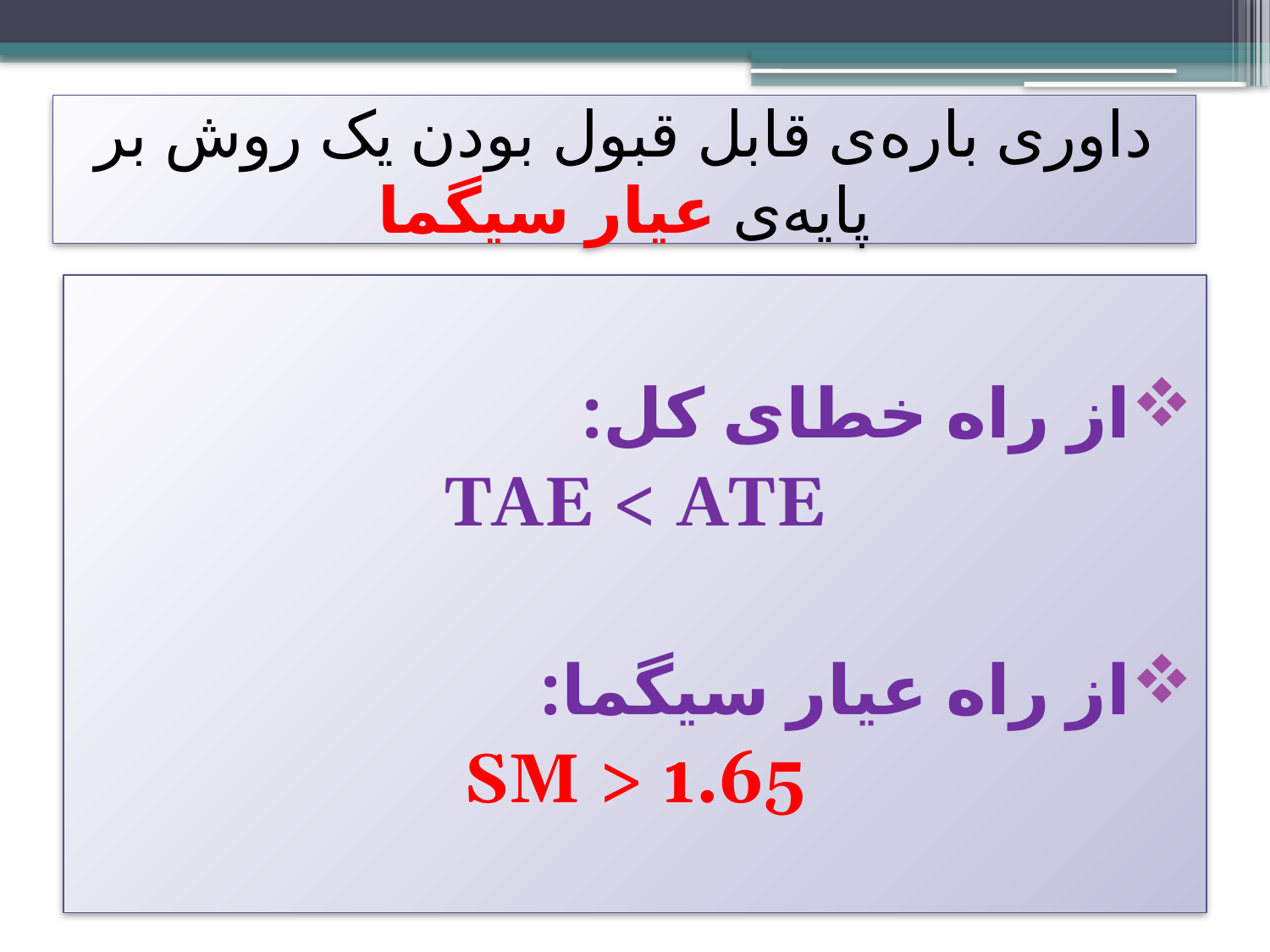

# داوری باره‌ی قابل قبول بودن یک روش بر پایه‌ی عیار سیگما

از راه خطای کل:
TAE < ATE

از راه عیار سیگما:
SM > 1.65